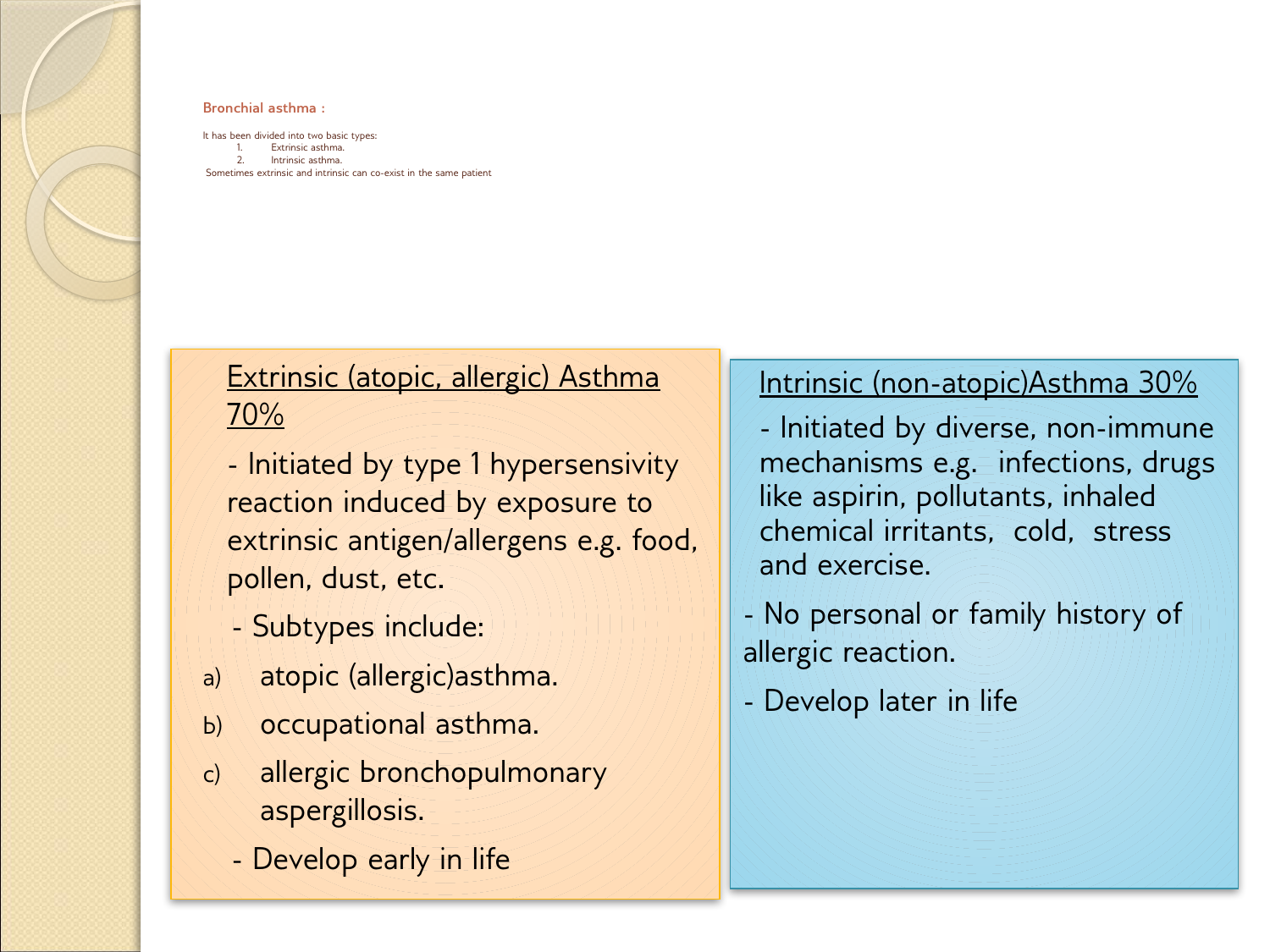

# Bronchial asthma : It has been divided into two basic types: 1.	Extrinsic asthma. 2.	Intrinsic asthma. Sometimes extrinsic and intrinsic can co-exist in the same patient
Extrinsic (atopic, allergic) Asthma 70%
- Initiated by type 1 hypersensivity reaction induced by exposure to extrinsic antigen/allergens e.g. food, pollen, dust, etc.
   - Subtypes include:
atopic (allergic)asthma.
occupational asthma.
allergic bronchopulmonary aspergillosis.
   - Develop early in life

Intrinsic (non-atopic)Asthma 30%
- Initiated by diverse, non-immune mechanisms e.g.  infections, drugs like aspirin, pollutants, inhaled chemical irritants,  cold,  stress and exercise.
- No personal or family history of allergic reaction.
- Develop later in life